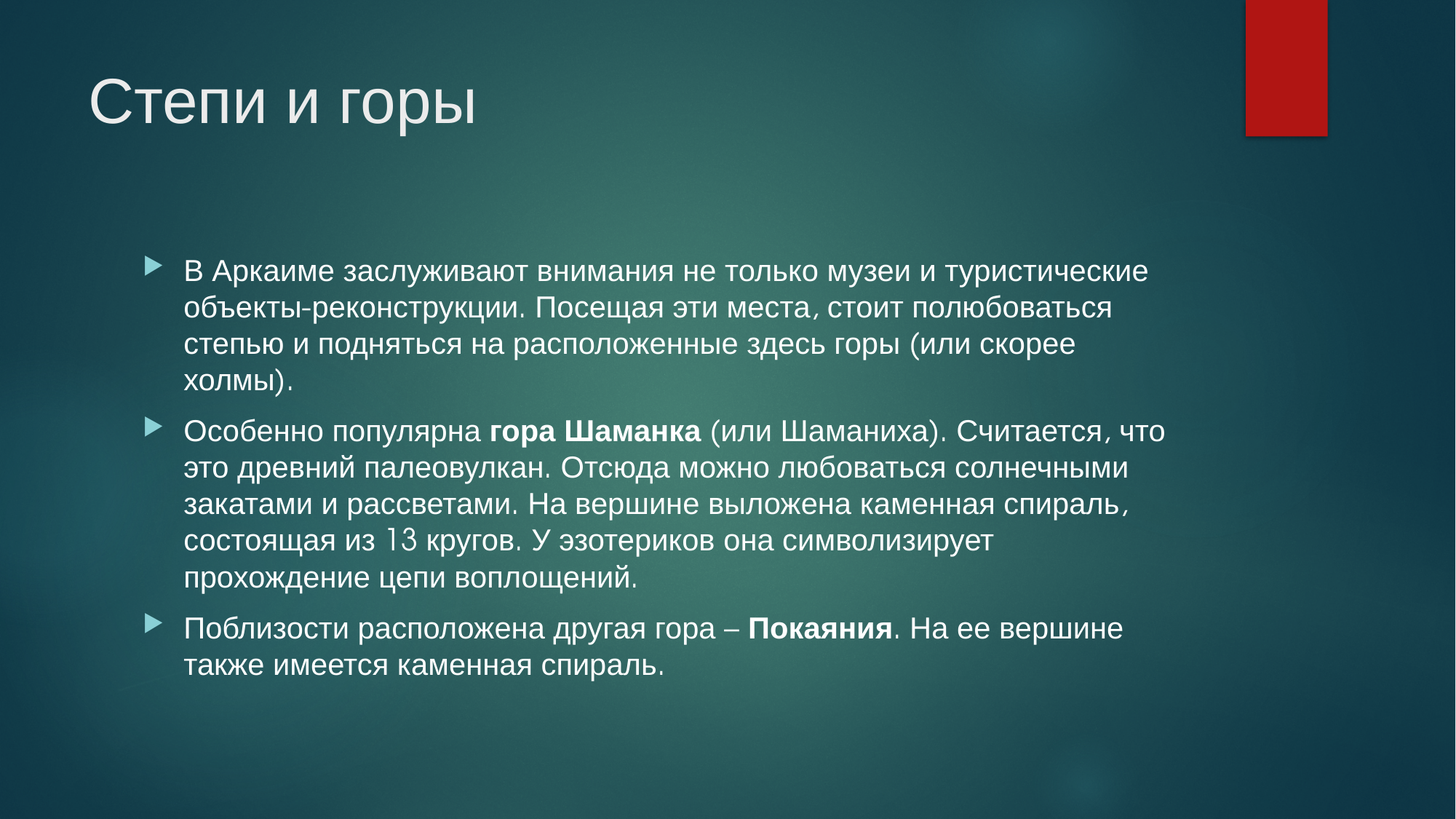

# Степи и горы
В Аркаиме заслуживают внимания не только музеи и туристические объекты-реконструкции. Посещая эти места, стоит полюбоваться степью и подняться на расположенные здесь горы (или скорее холмы).
Особенно популярна гора Шаманка (или Шаманиха). Считается, что это древний палеовулкан. Отсюда можно любоваться солнечными закатами и рассветами. На вершине выложена каменная спираль, состоящая из 13 кругов. У эзотериков она символизирует прохождение цепи воплощений.
Поблизости расположена другая гора – Покаяния. На ее вершине также имеется каменная спираль.